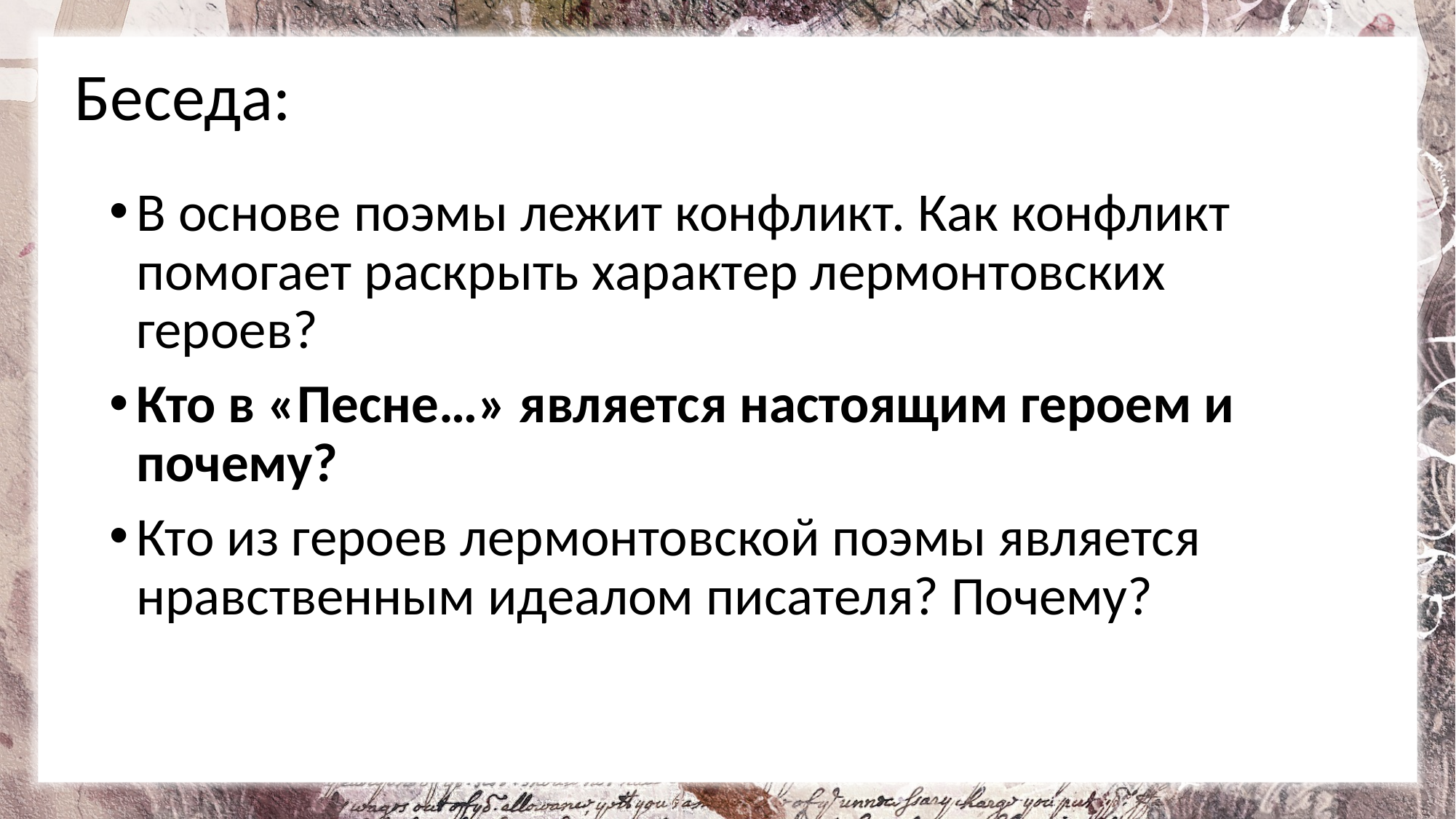

# Беседа:
В основе поэмы лежит конфликт. Как конфликт помогает раскрыть характер лермонтовских героев?
Кто в «Песне…» является настоящим героем и почему?
Кто из героев лермонтовской поэмы является нравственным идеалом писателя? Почему?